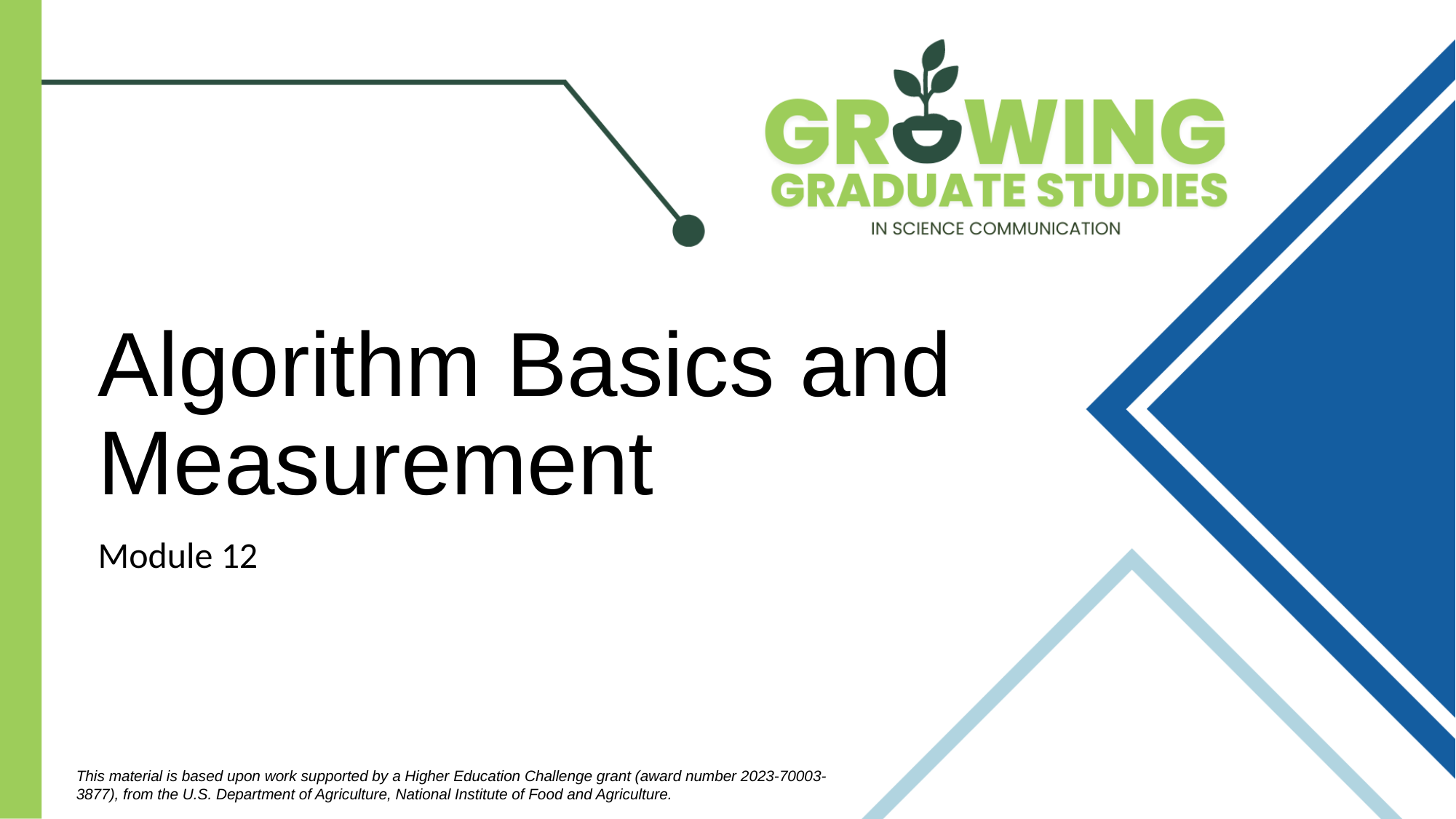

# Algorithm Basics and Measurement
Module 12